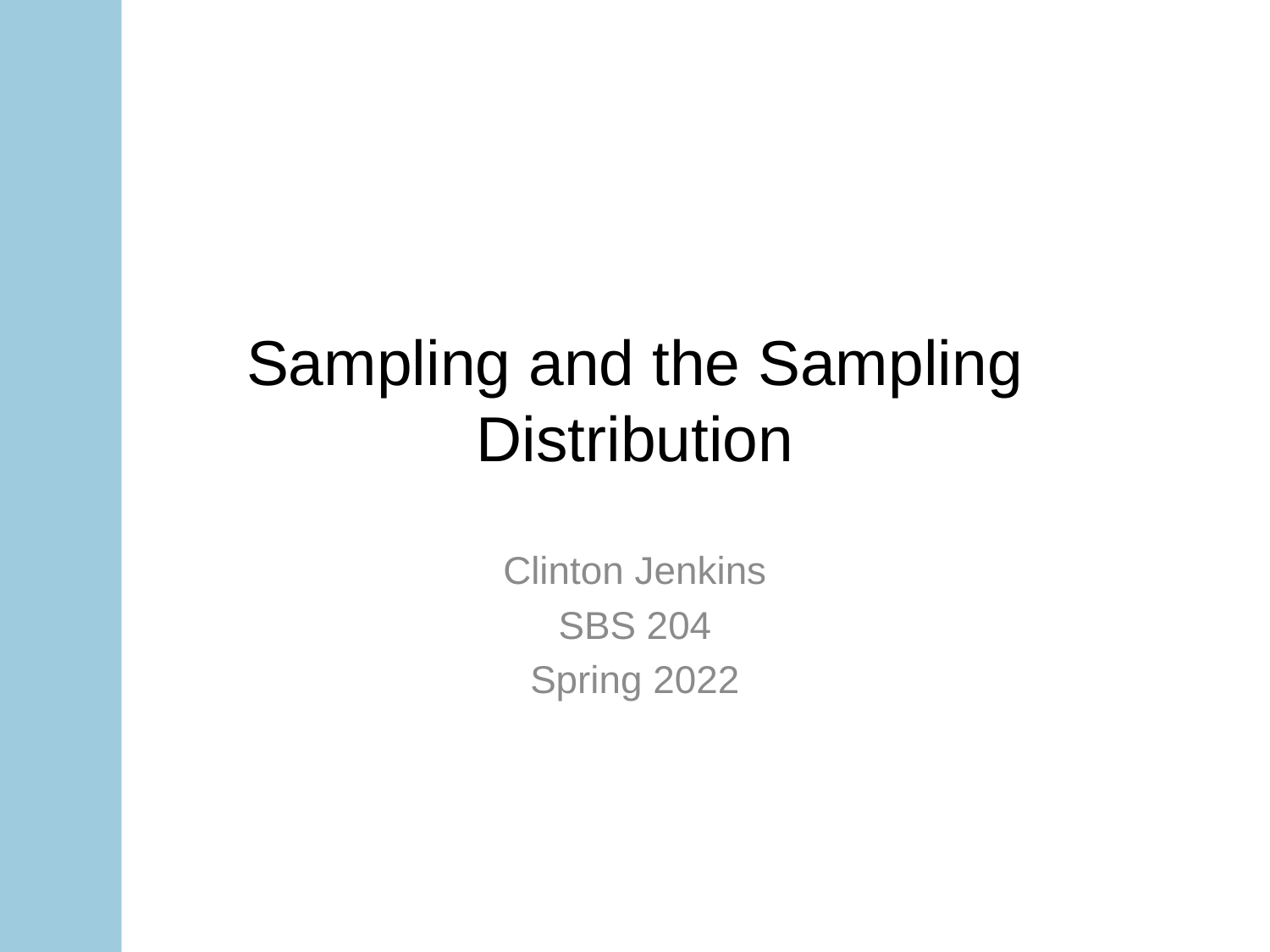

# Sampling and the Sampling Distribution
Clinton Jenkins
SBS 204
Spring 2022